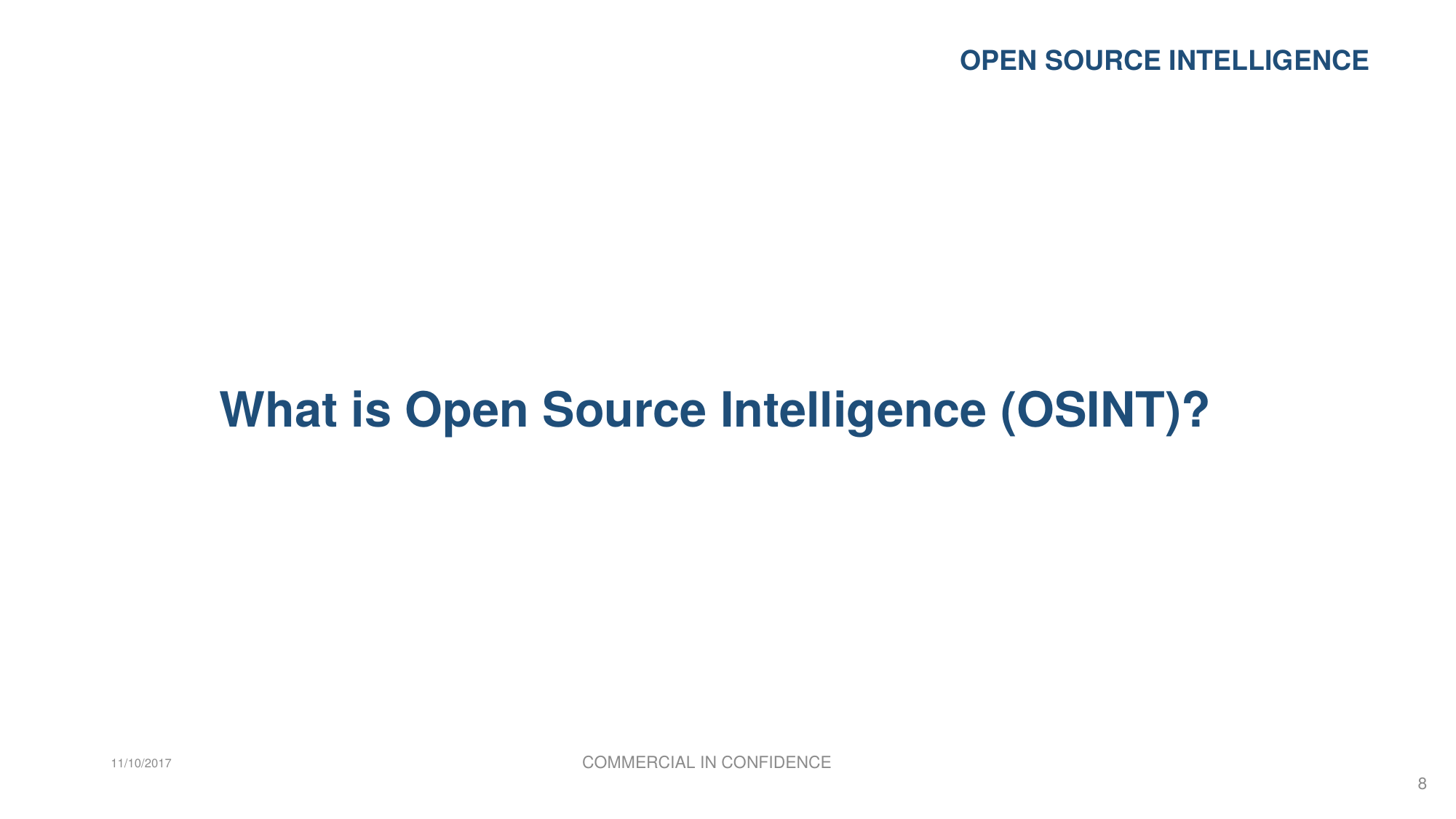

Open source INTELLIGENCE
# What is Open Source Intelligence (OSINT)?
COMMERCIAL IN CONFIDENCE
11/10/2017
8